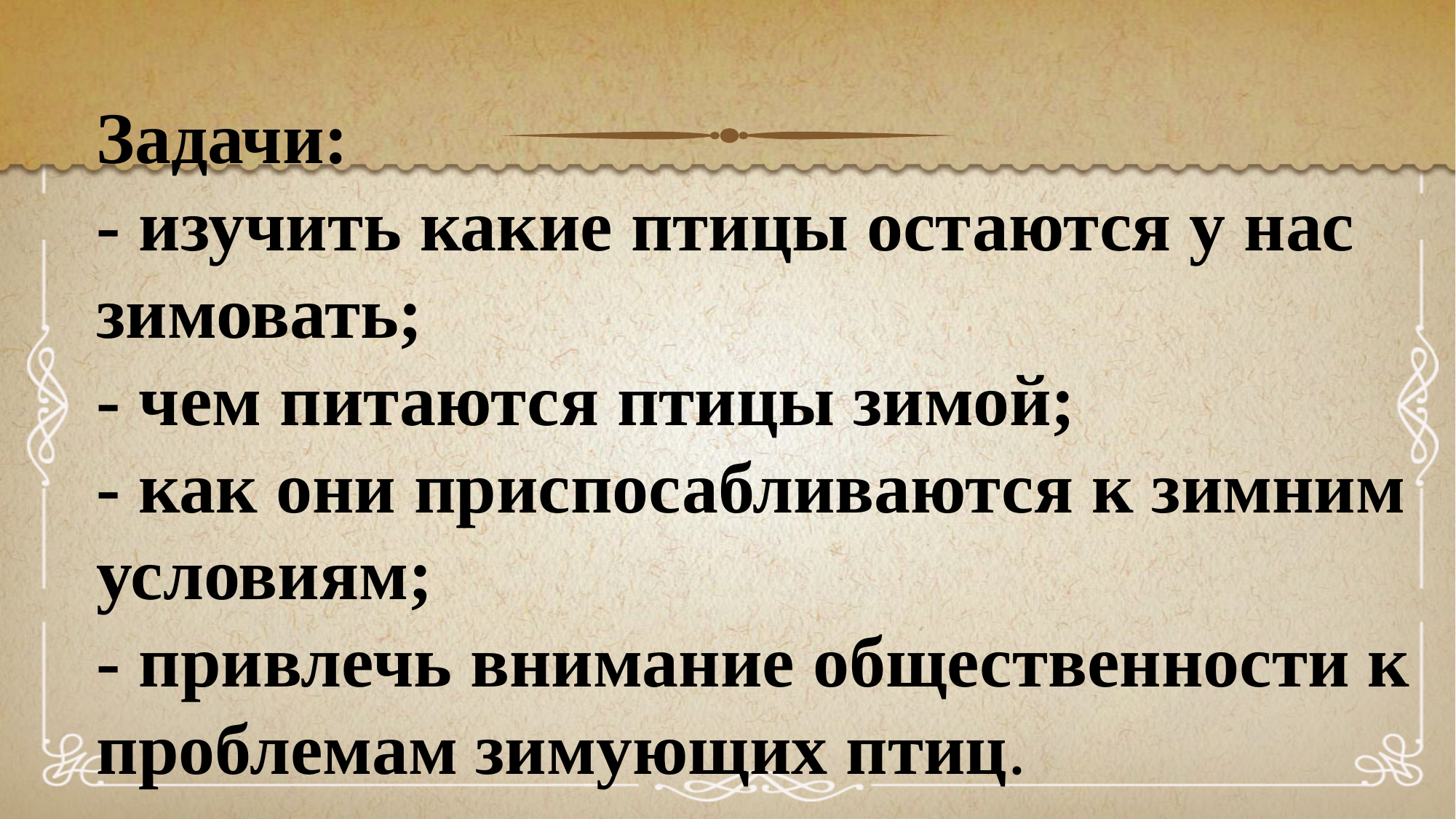

Задачи:
- изучить какие птицы остаются у нас зимовать;
- чем питаются птицы зимой;
- как они приспосабливаются к зимним условиям;
- привлечь внимание общественности к проблемам зимующих птиц.